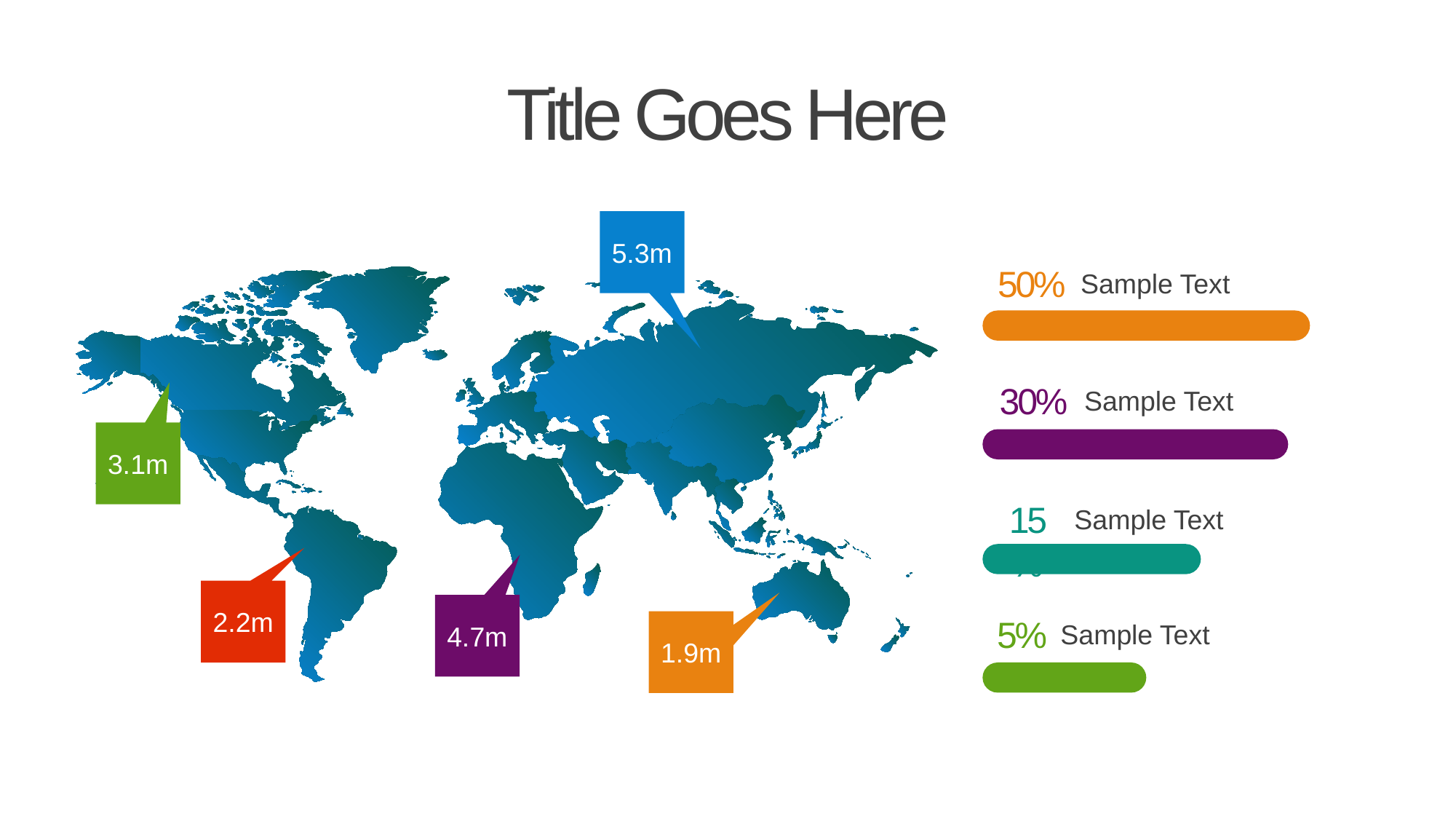

Title Goes Here
5.3m

3.1m
2.2m
4.7m
1.9m
50%
Sample Text

30%
Sample Text

15%
Sample Text

5%
Sample Text